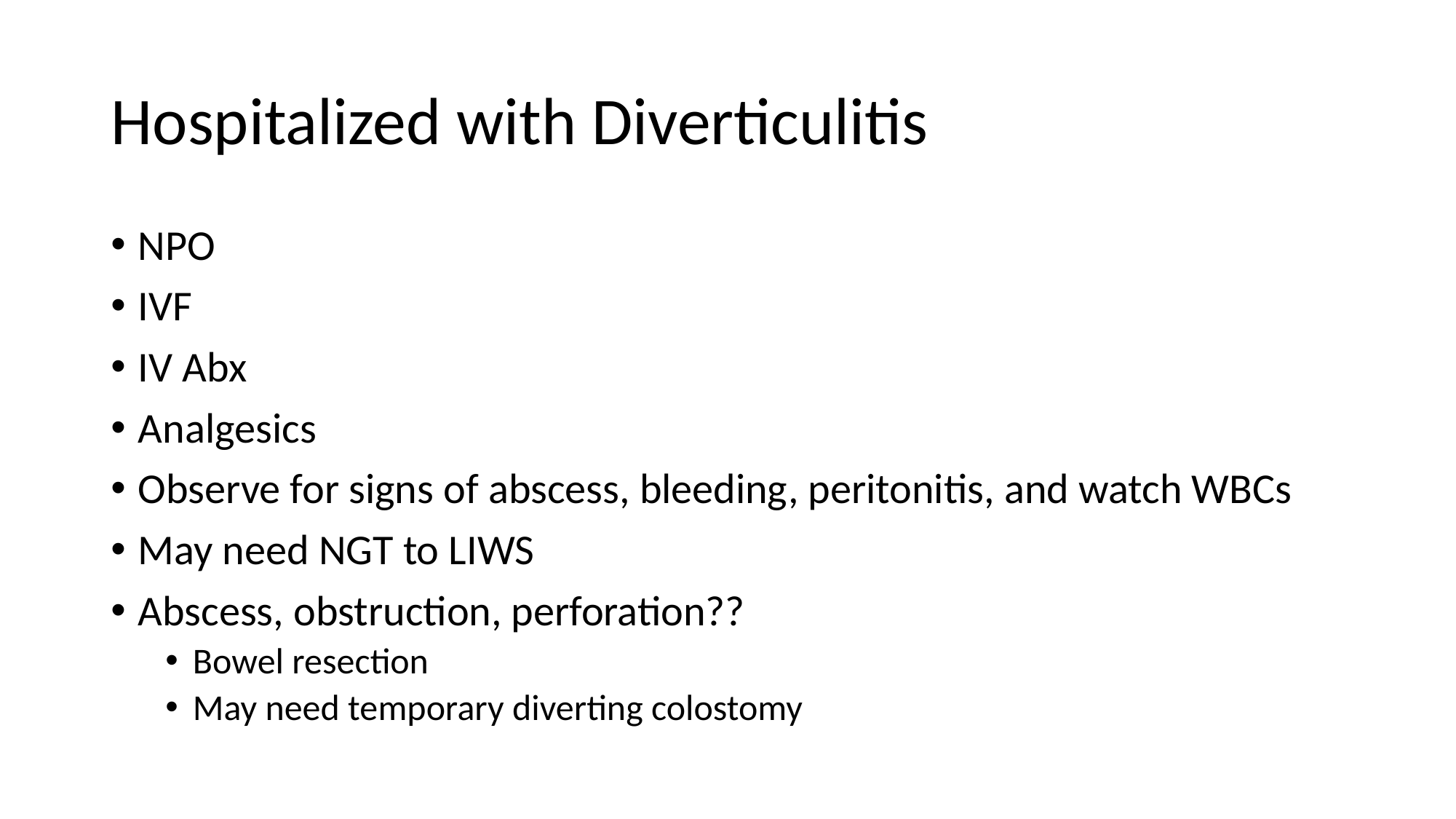

# Hospitalized with Diverticulitis
NPO
IVF
IV Abx
Analgesics
Observe for signs of abscess, bleeding, peritonitis, and watch WBCs
May need NGT to LIWS
Abscess, obstruction, perforation??
Bowel resection
May need temporary diverting colostomy